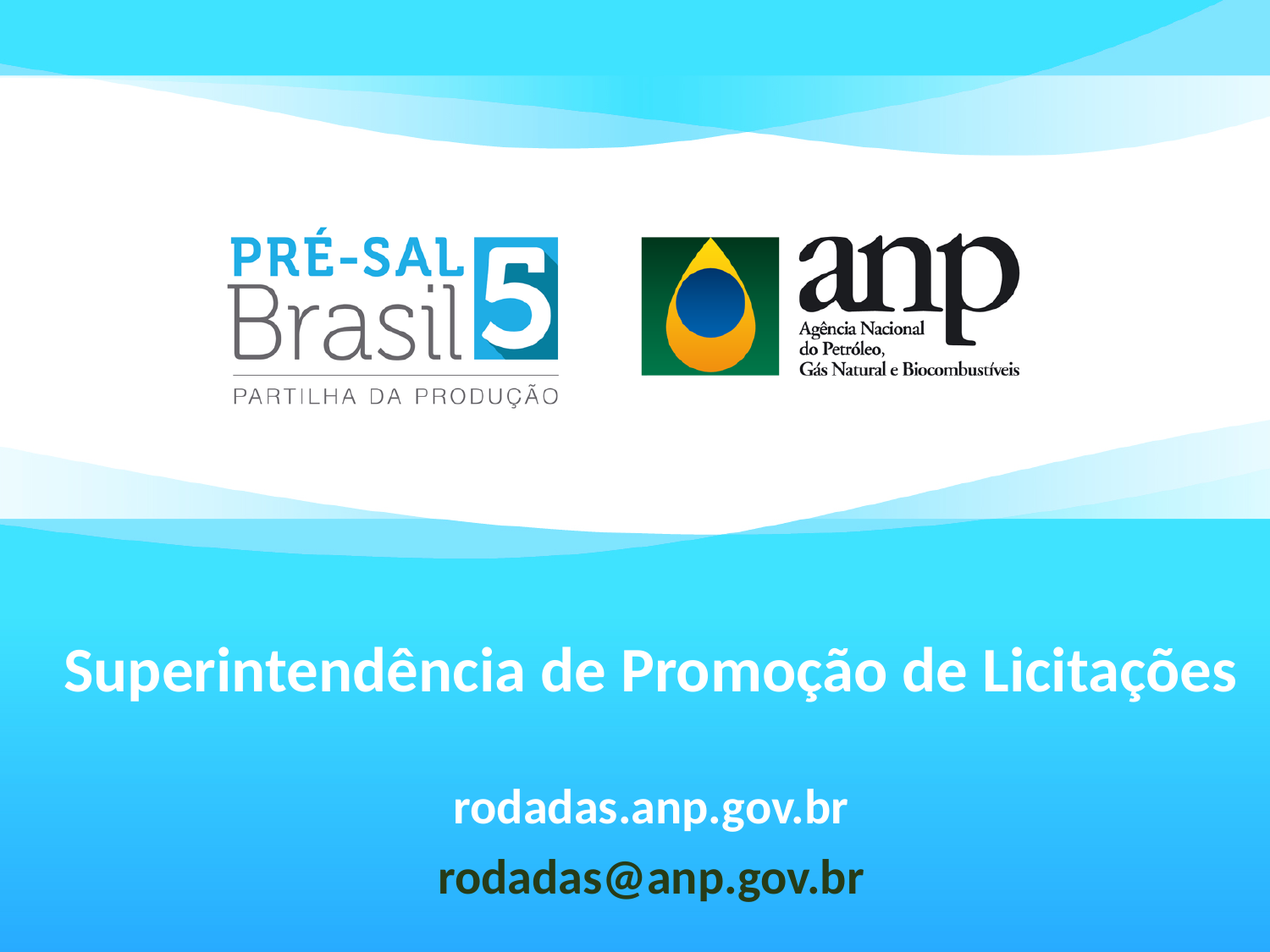

Superintendência de Promoção de Licitações

rodadas.anp.gov.br
rodadas@anp.gov.br